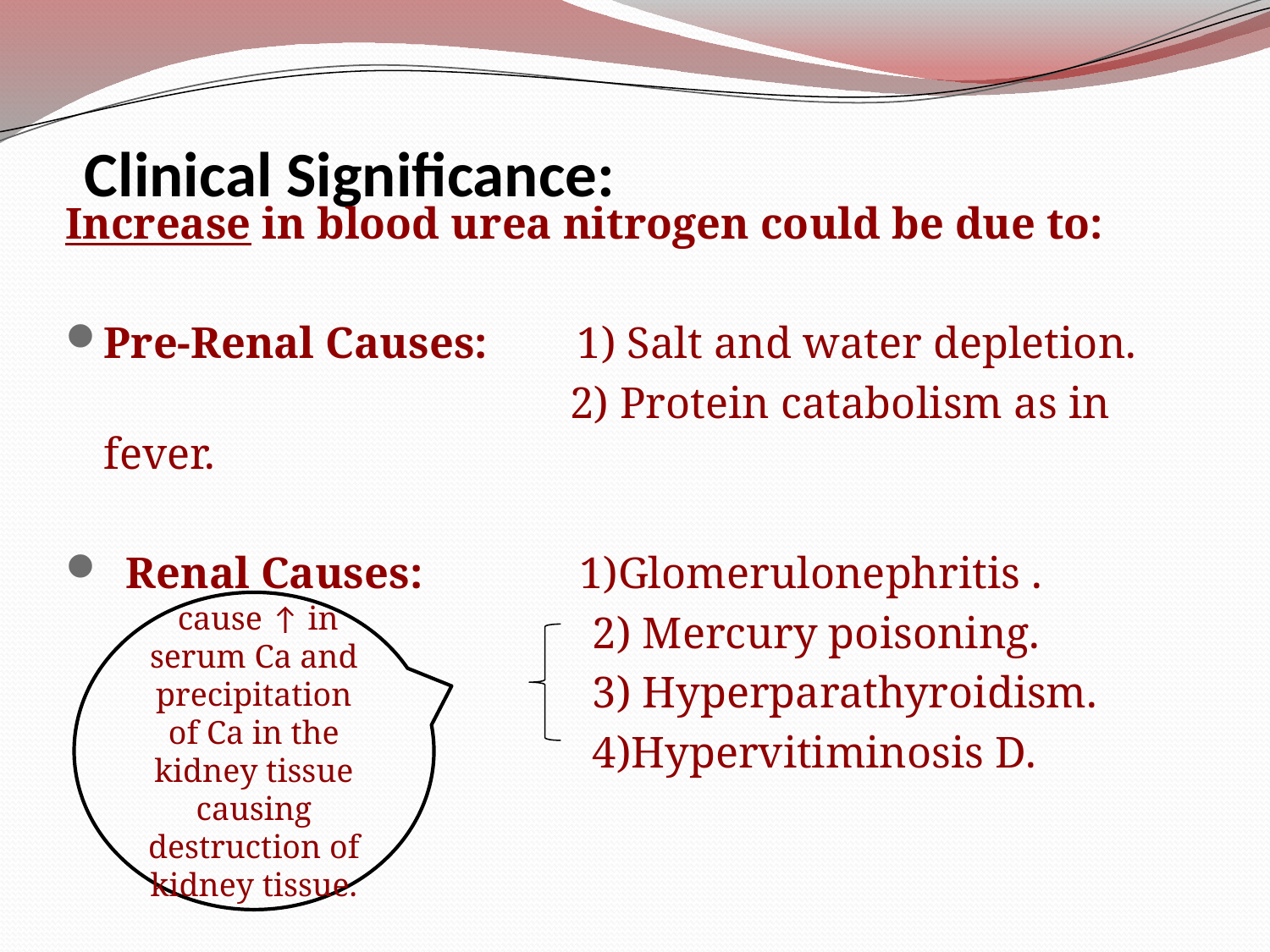

# Clinical Significance:
Increase in blood urea nitrogen could be due to:

Pre-Renal Causes:        1) Salt and water depletion.
                                             2) Protein catabolism as in fever.

  Renal Causes:              1)Glomerulonephritis .
                                               2) Mercury poisoning.
                                               3) Hyperparathyroidism.
                                               4)Hypervitiminosis D.

 cause ↑ in serum Ca and precipitation of Ca in the kidney tissue causing destruction of kidney tissue.